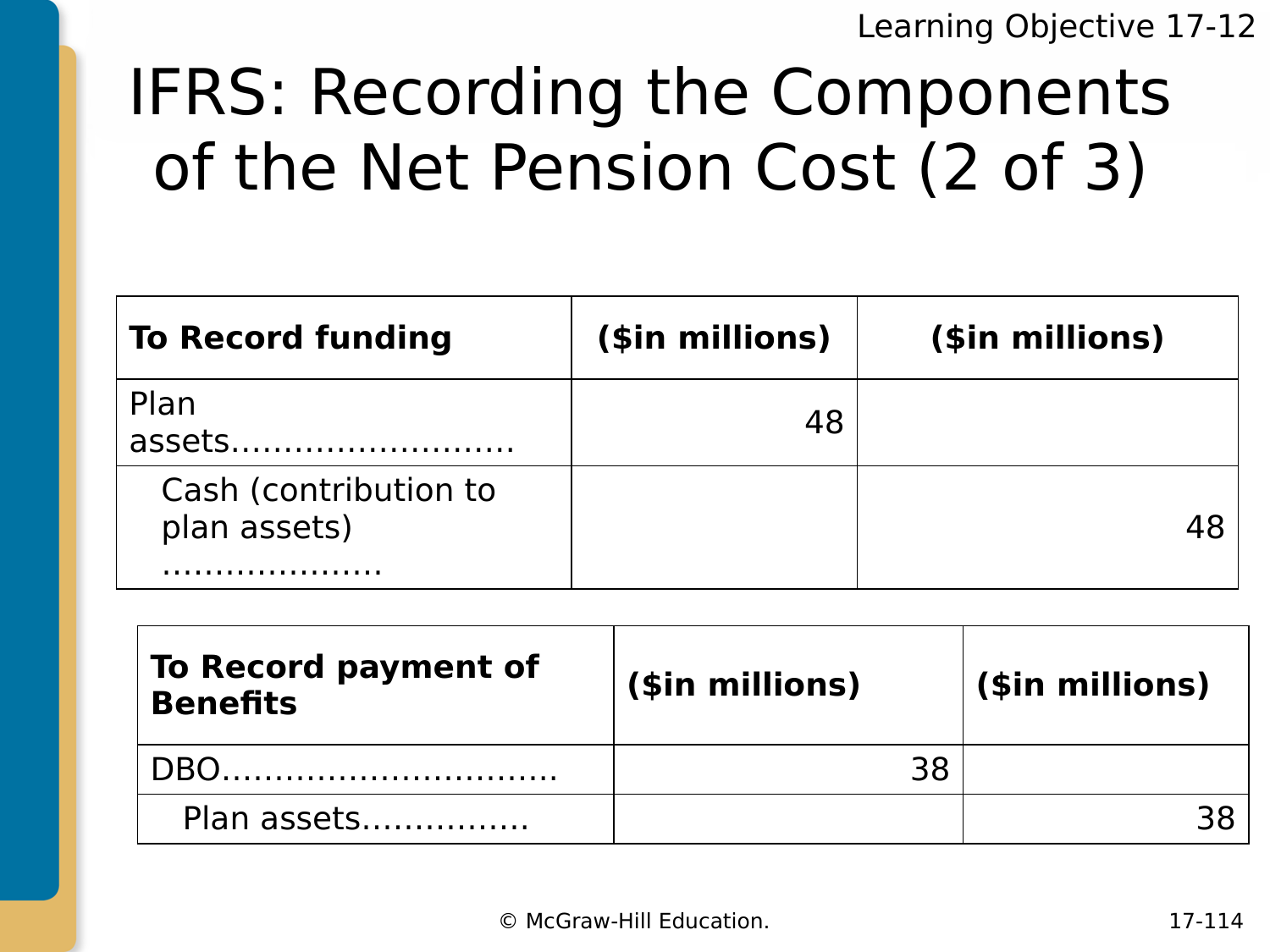

Learning Objective 17-12
# IFRS: Recording the Components of the Net Pension Cost (2 of 3)
| To Record funding | ($in millions) | ($in millions) |
| --- | --- | --- |
| Plan assets……………………… | 48 |  |
| Cash (contribution to plan assets)………………… |  | 48 |
| To Record payment of Benefits | ($in millions) | ($in millions) |
| --- | --- | --- |
| DBO………………………….. | 38 |  |
| Plan assets……………. |  | 38 |